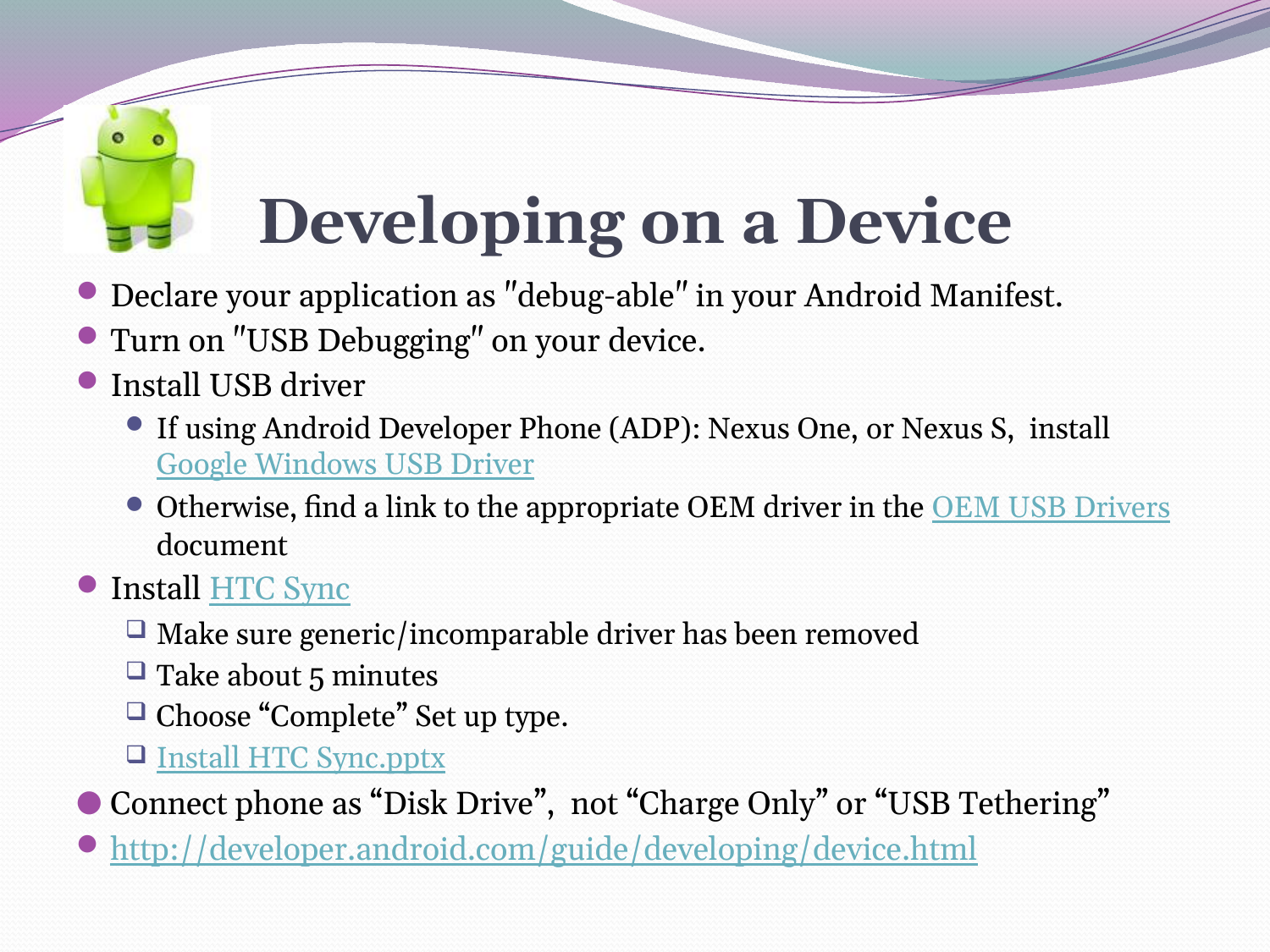

# Developing on a Device
Declare your application as "debug-able" in your Android Manifest.
Turn on "USB Debugging" on your device.
Install USB driver
If using Android Developer Phone (ADP): Nexus One, or Nexus S,  install Google Windows USB Driver
Otherwise, find a link to the appropriate OEM driver in the OEM USB Drivers document
Install HTC Sync
Make sure generic/incomparable driver has been removed
Take about 5 minutes
Choose “Complete” Set up type.
Install HTC Sync.pptx
Connect phone as “Disk Drive”,  not “Charge Only” or “USB Tethering”
http://developer.android.com/guide/developing/device.html